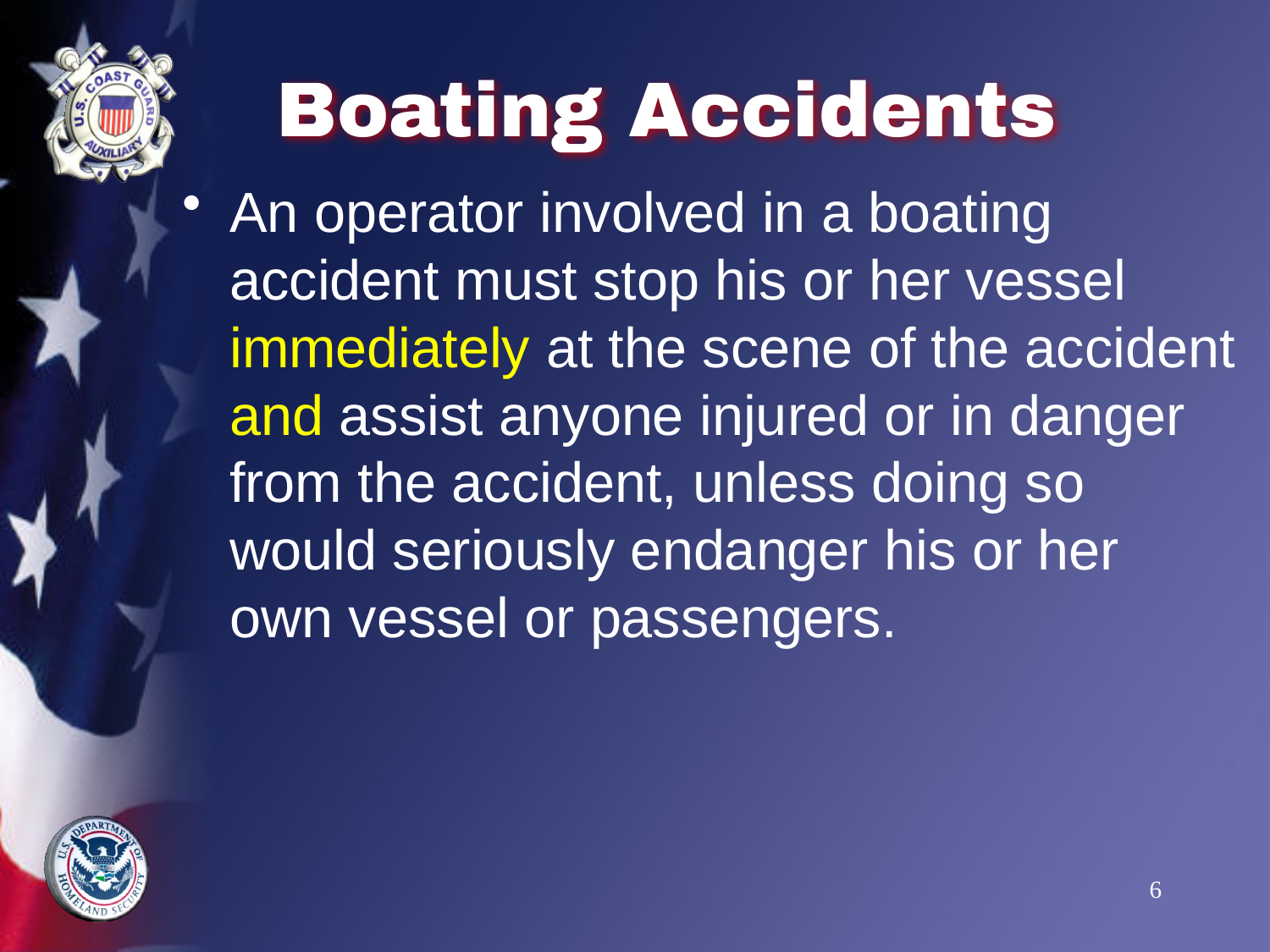

# Boating Accidents
An operator involved in a boating accident must stop his or her vessel immediately at the scene of the accident and assist anyone injured or in danger from the accident, unless doing so would seriously endanger his or her own vessel or passengers.
6